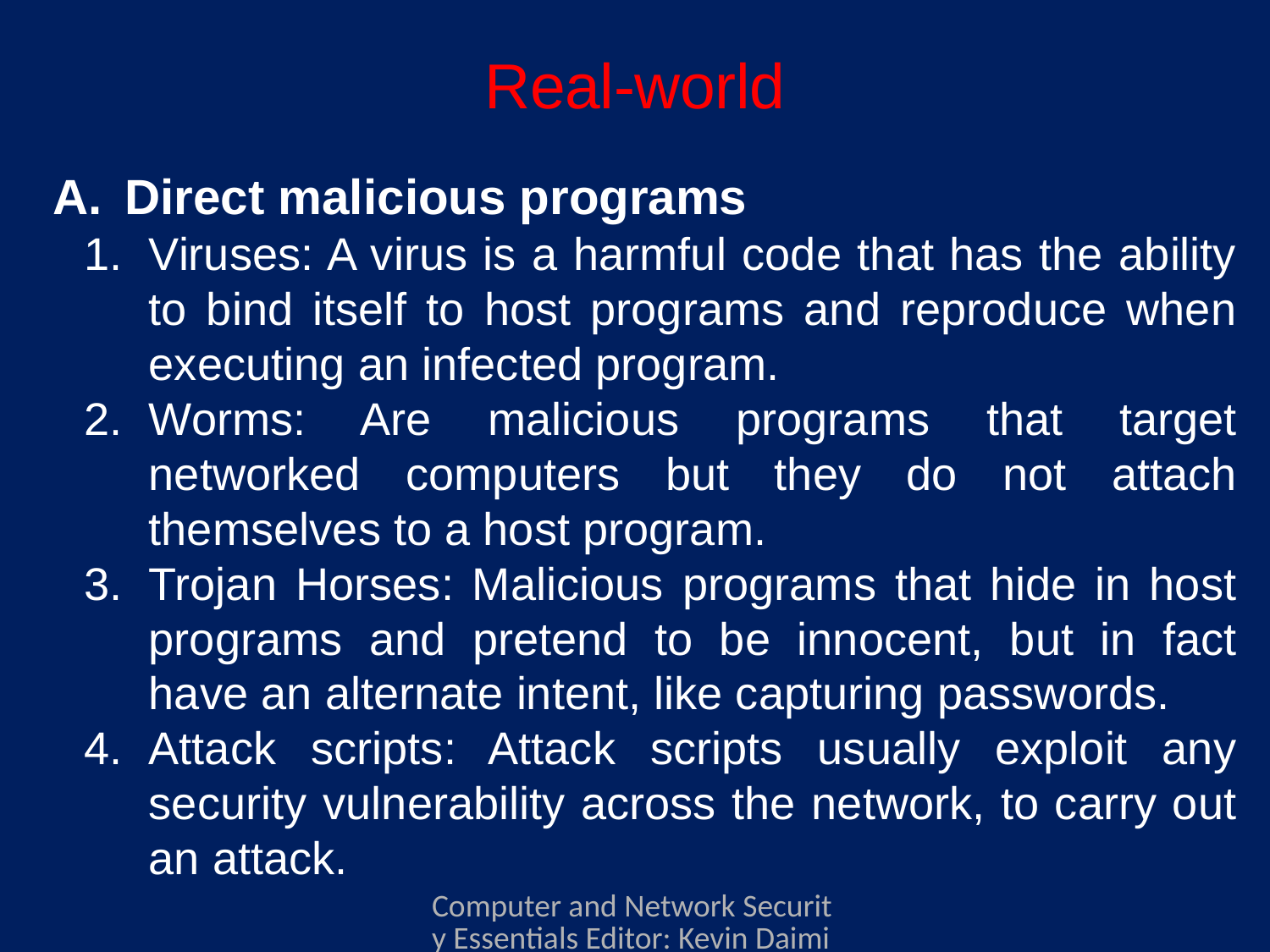

# Real-world
Direct malicious programs
Viruses: A virus is a harmful code that has the ability to bind itself to host programs and reproduce when executing an infected program.
Worms: Are malicious programs that target networked computers but they do not attach themselves to a host program.
Trojan Horses: Malicious programs that hide in host programs and pretend to be innocent, but in fact have an alternate intent, like capturing passwords.
Attack scripts: Attack scripts usually exploit any security vulnerability across the network, to carry out an attack.

Computer and Network Security Essentials Editor: Kevin Daimi Associate Editors: Guillermo Francia, Levent Ertaul, Luis H. Encinas, Eman El-Sheikh Published by Springer